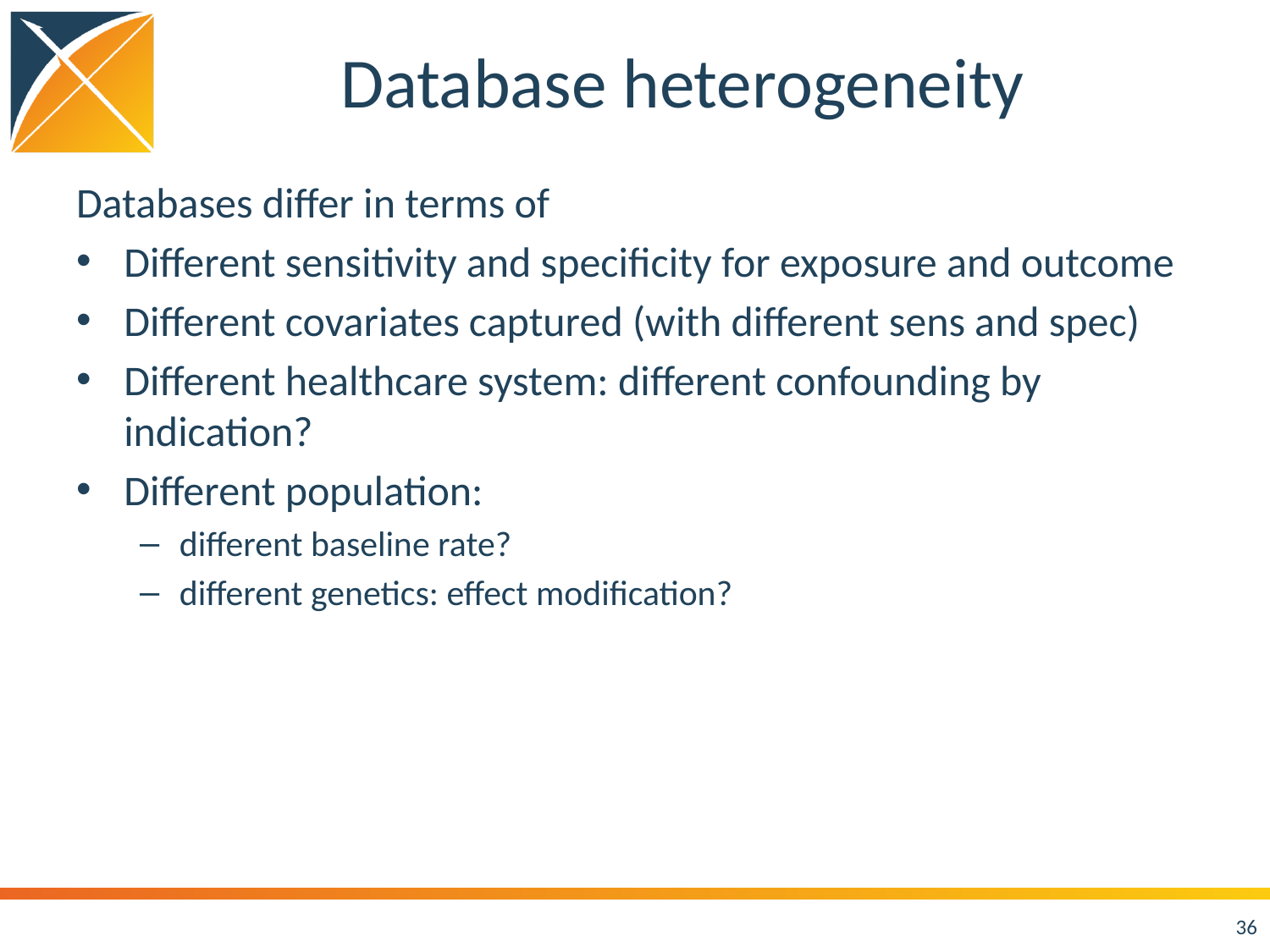

# Database heterogeneity
Databases differ in terms of
Different sensitivity and specificity for exposure and outcome
Different covariates captured (with different sens and spec)
Different healthcare system: different confounding by indication?
Different population:
different baseline rate?
different genetics: effect modification?

36